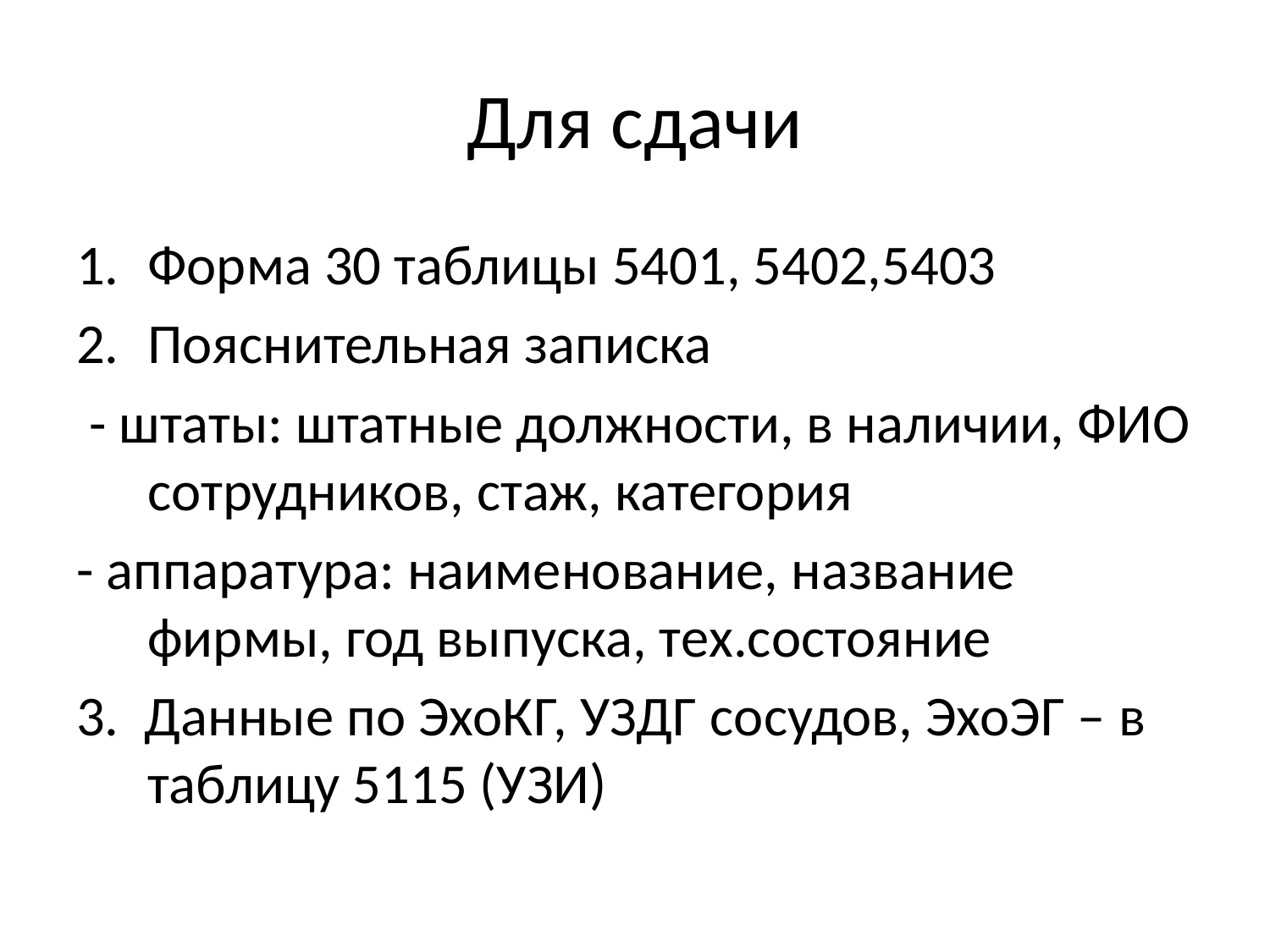

# Для сдачи
Форма 30 таблицы 5401, 5402,5403
Пояснительная записка
 - штаты: штатные должности, в наличии, ФИО сотрудников, стаж, категория
- аппаратура: наименование, название фирмы, год выпуска, тех.состояние
3.  Данные по ЭхоКГ, УЗДГ сосудов, ЭхоЭГ – в таблицу 5115 (УЗИ)